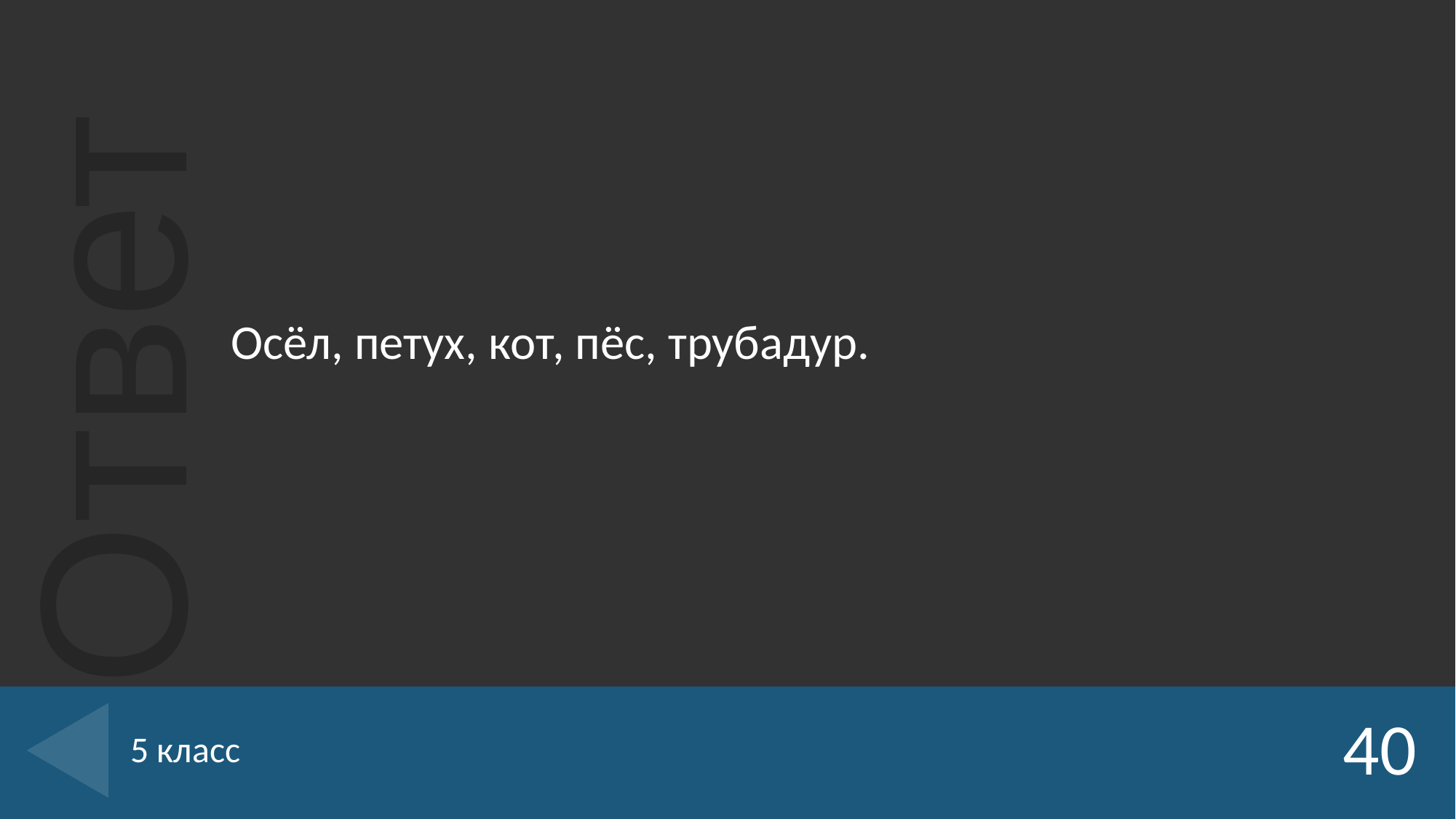

Осёл, петух, кот, пёс, трубадур.
# 5 класс
40